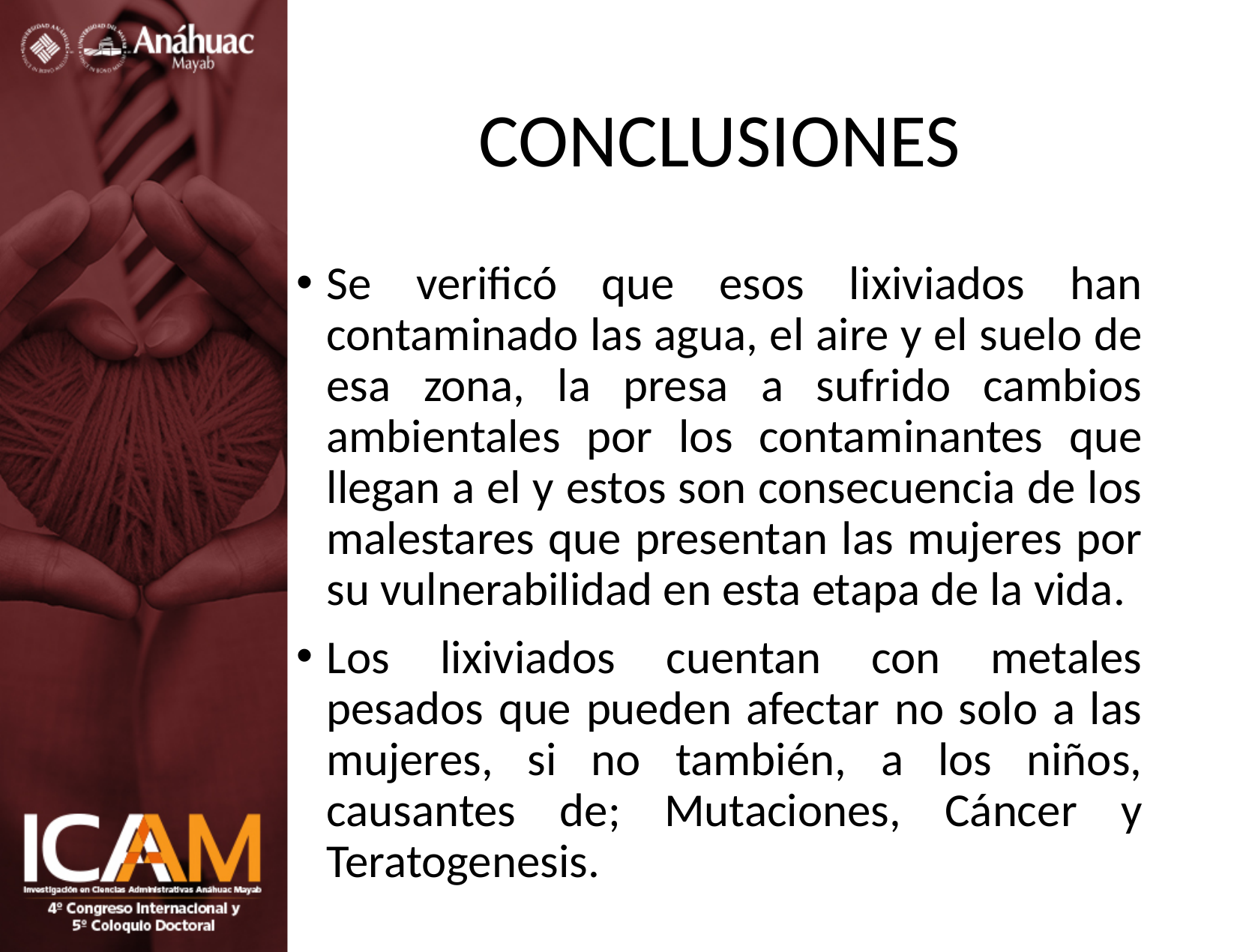

# CONCLUSIONES
Se verificó que esos lixiviados han contaminado las agua, el aire y el suelo de esa zona, la presa a sufrido cambios ambientales por los contaminantes que llegan a el y estos son consecuencia de los malestares que presentan las mujeres por su vulnerabilidad en esta etapa de la vida.
Los lixiviados cuentan con metales pesados que pueden afectar no solo a las mujeres, si no también, a los niños, causantes de; Mutaciones, Cáncer y Teratogenesis.